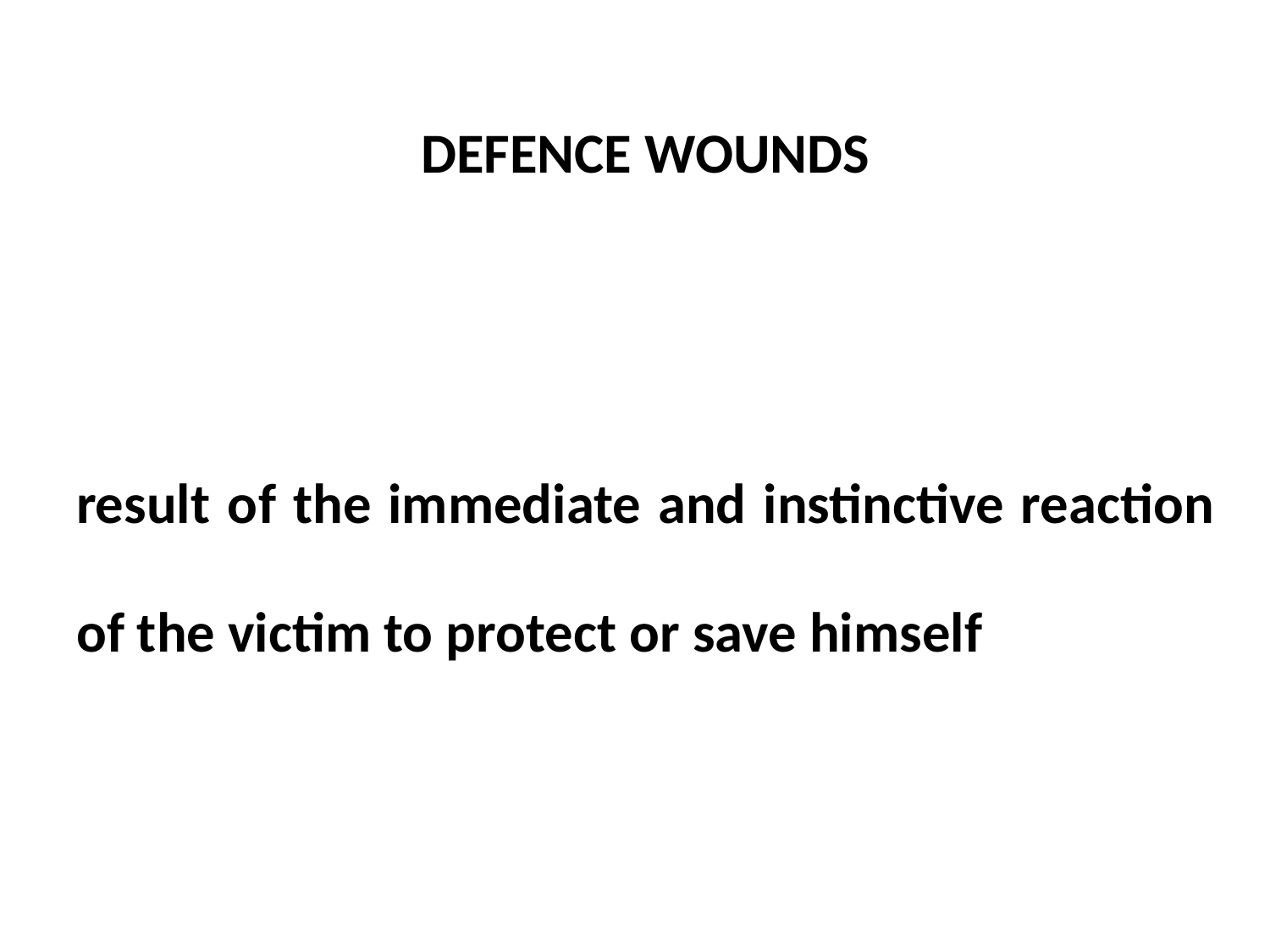

DEFENCE WOUNDS

result of the immediate and instinctive reaction of the victim to protect or save himself